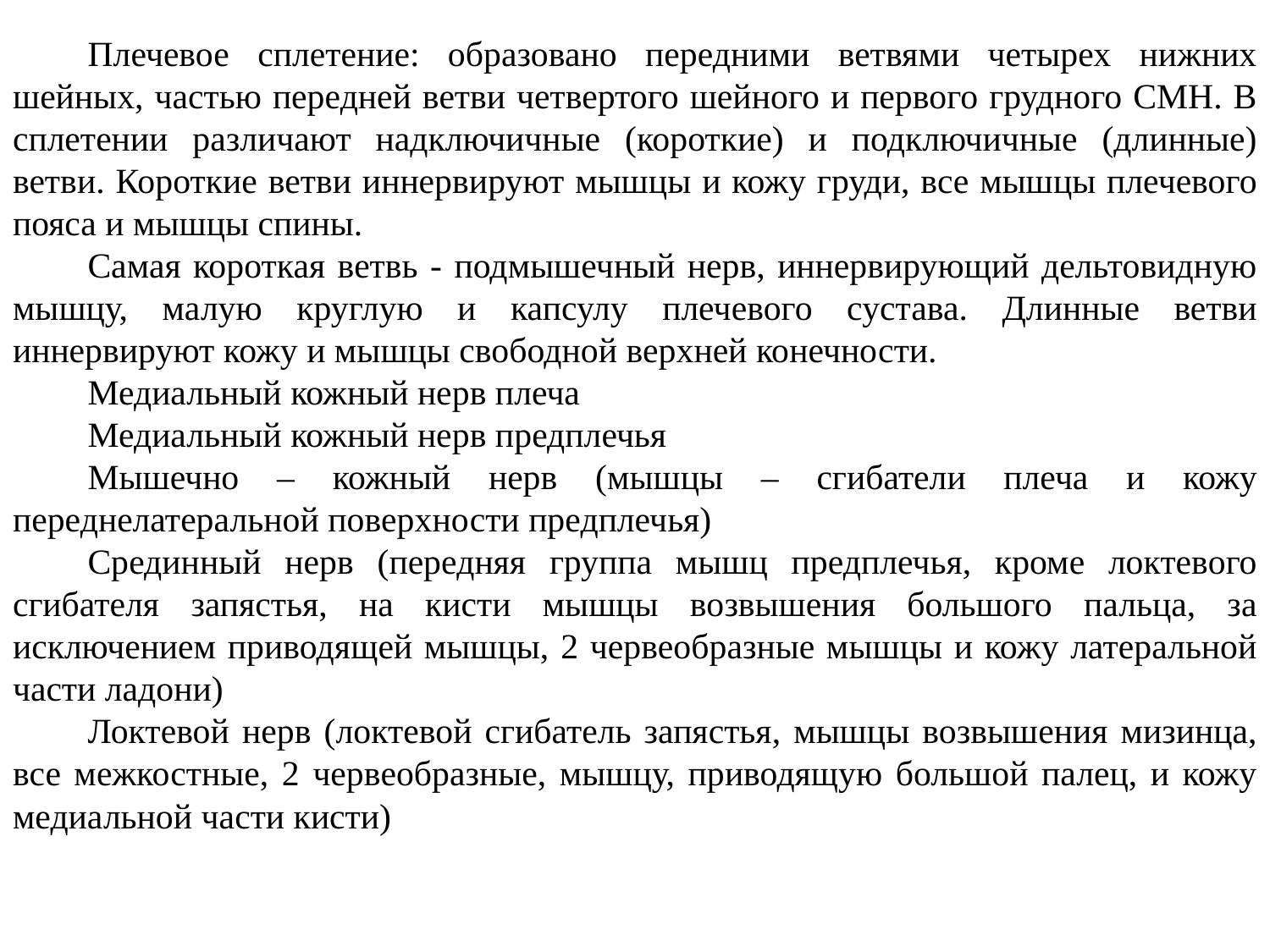

Плечевое сплетение: образовано передними ветвями четырех нижних шейных, частью передней ветви четвертого шейного и первого грудного СМН. В сплетении различают надключичные (короткие) и подключичные (длинные) ветви. Короткие ветви иннервируют мышцы и кожу груди, все мышцы плечевого пояса и мышцы спины.
Самая короткая ветвь - подмышечный нерв, иннервирующий дельтовидную мышцу, малую круглую и капсулу плечевого сустава. Длинные ветви иннервируют кожу и мышцы свободной верхней конечности.
Медиальный кожный нерв плеча
Медиальный кожный нерв предплечья
Мышечно – кожный нерв (мышцы – сгибатели плеча и кожу переднелатеральной поверхности предплечья)
Срединный нерв (передняя группа мышц предплечья, кроме локтевого сгибателя запястья, на кисти мышцы возвышения большого пальца, за исключением приводящей мышцы, 2 червеобразные мышцы и кожу латеральной части ладони)
Локтевой нерв (локтевой сгибатель запястья, мышцы возвышения мизинца, все межкостные, 2 червеобразные, мышцу, приводящую большой палец, и кожу медиальной части кисти)